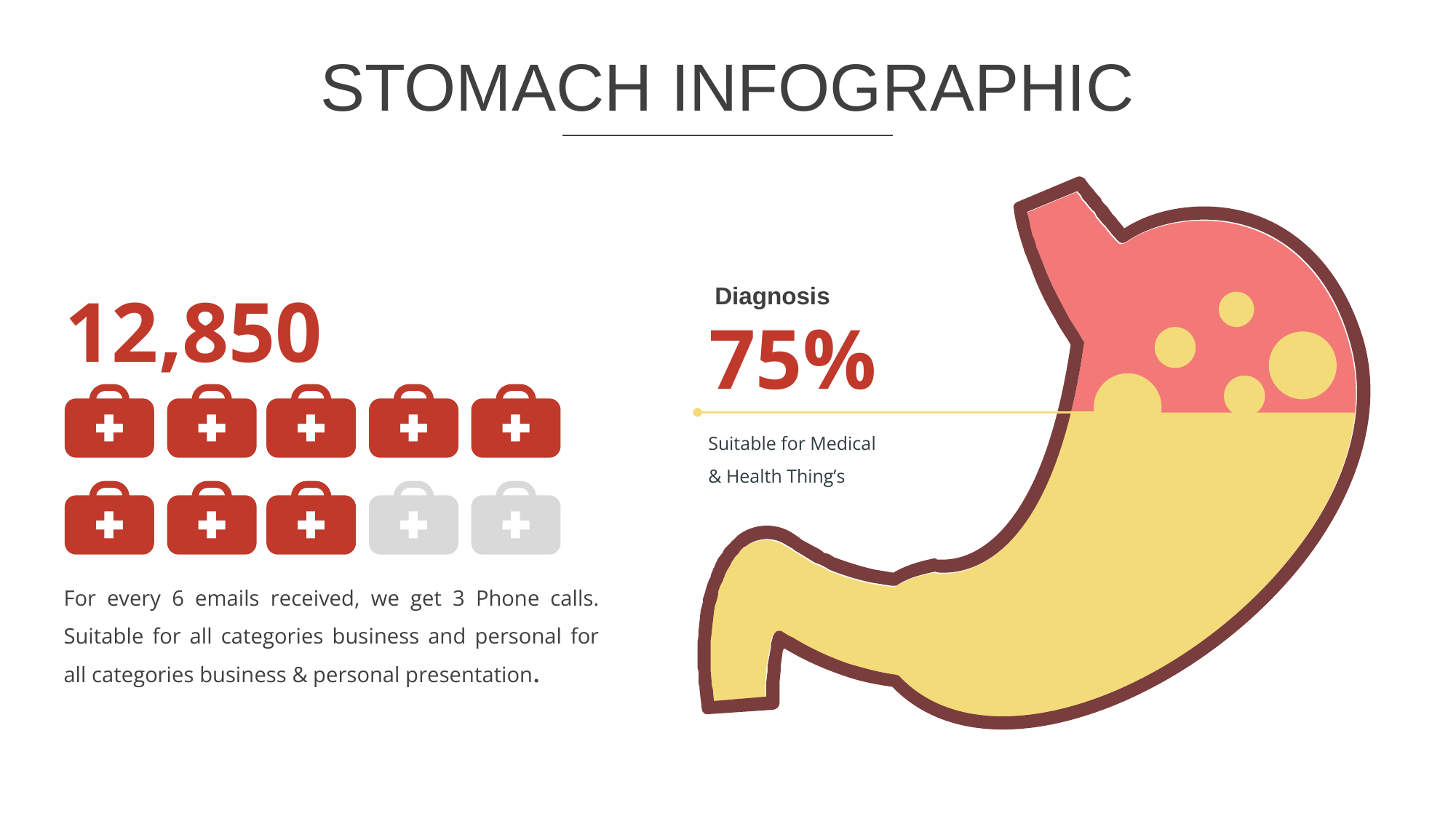

# STOMACH INFOGRAPHIC

12,850
Diagnosis

75%

Suitable for Medical
& Health Thing’s

For every 6 emails received, we get 3 Phone calls. Suitable for all categories business and personal for all categories business & personal presentation.